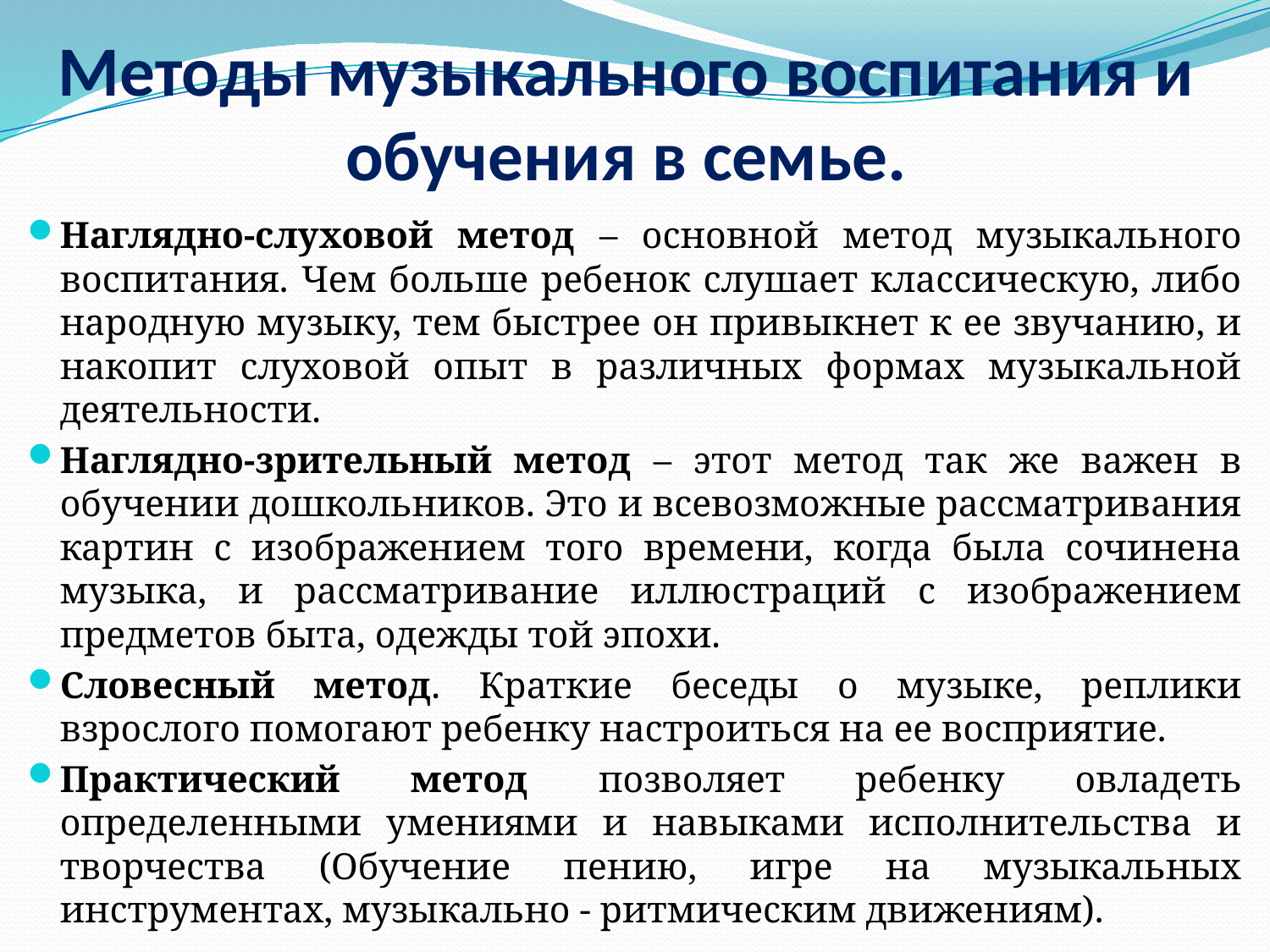

# Методы музыкального воспитания и обучения в семье.
Наглядно-слуховой метод – основной метод музыкального воспитания. Чем больше ребенок слушает классическую, либо народную музыку, тем быстрее он привыкнет к ее звучанию, и накопит слуховой опыт в различных формах музыкальной деятельности.
Наглядно-зрительный метод – этот метод так же важен в обучении дошкольников. Это и всевозможные рассматривания картин с изображением того времени, когда была сочинена музыка, и рассматривание иллюстраций с изображением предметов быта, одежды той эпохи.
Словесный метод. Краткие беседы о музыке, реплики взрослого помогают ребенку настроиться на ее восприятие.
Практический метод позволяет ребенку овладеть определенными умениями и навыками исполнительства и творчества (Обучение пению, игре на музыкальных инструментах, музыкально - ритмическим движениям).